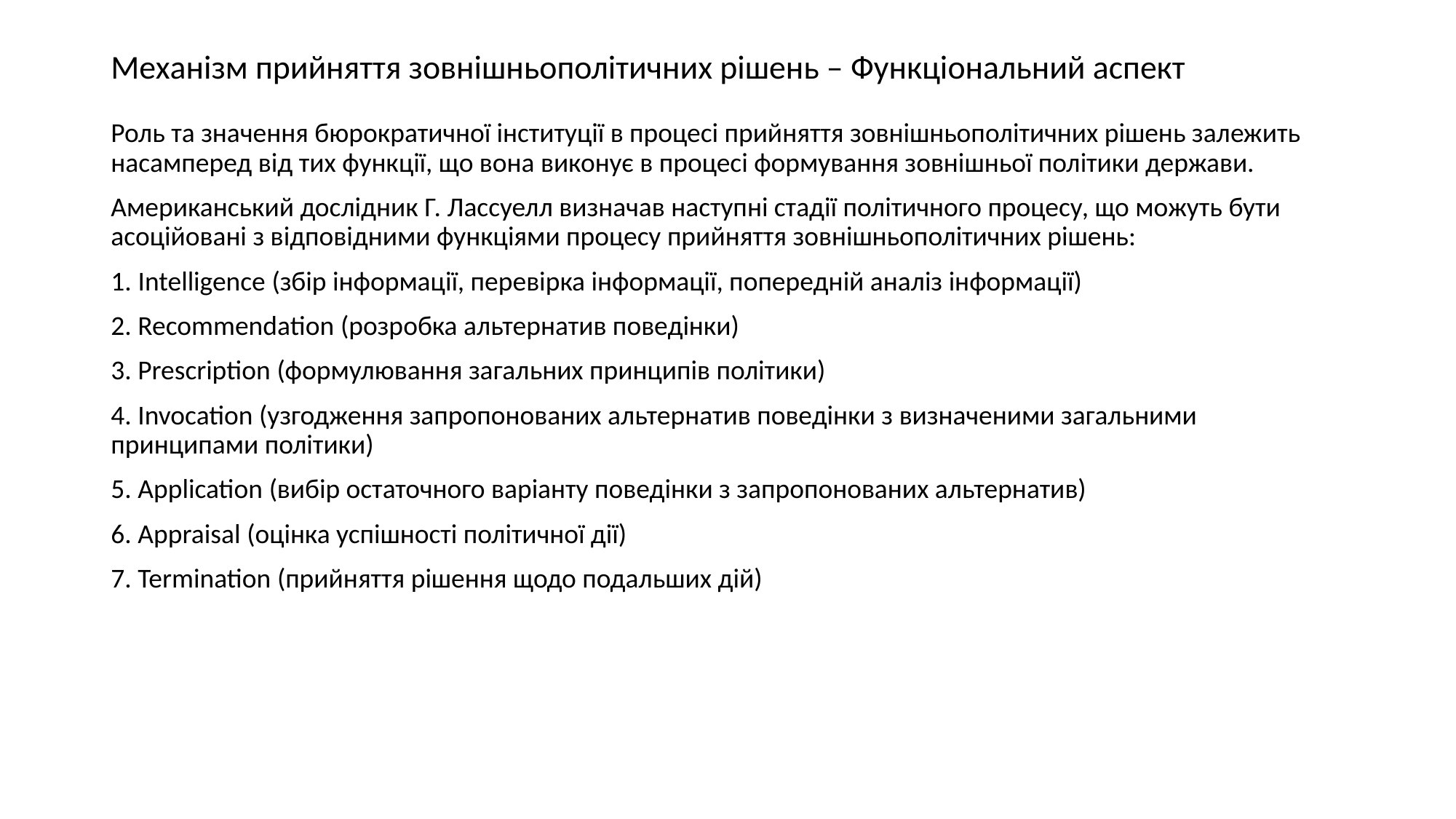

# Механізм прийняття зовнішньополітичних рішень – Функціональний аспект
Роль та значення бюрократичної інституції в процесі прийняття зовнішньополітичних рішень залежить насамперед від тих функції, що вона виконує в процесі формування зовнішньої політики держави.
Американський дослідник Г. Лассуелл визначав наступні стадії політичного процесу, що можуть бути  асоційовані з відповідними функціями процесу прийняття зовнішньополітичних рішень:
1. Intelligence (збір інформації, перевірка інформації, попередній аналіз інформації)
2. Recommendation (розробка альтернатив поведінки)
3. Prescription (формулювання загальних принципів політики)
4. Invocation (узгодження запропонованих альтернатив поведінки з визначеними загальними принципами політики)
5. Application (вибір остаточного варіанту поведінки з запропонованих альтернатив)
6. Appraisal (оцінка успішності політичної дії)
7. Termination (прийняття рішення щодо подальших дій)